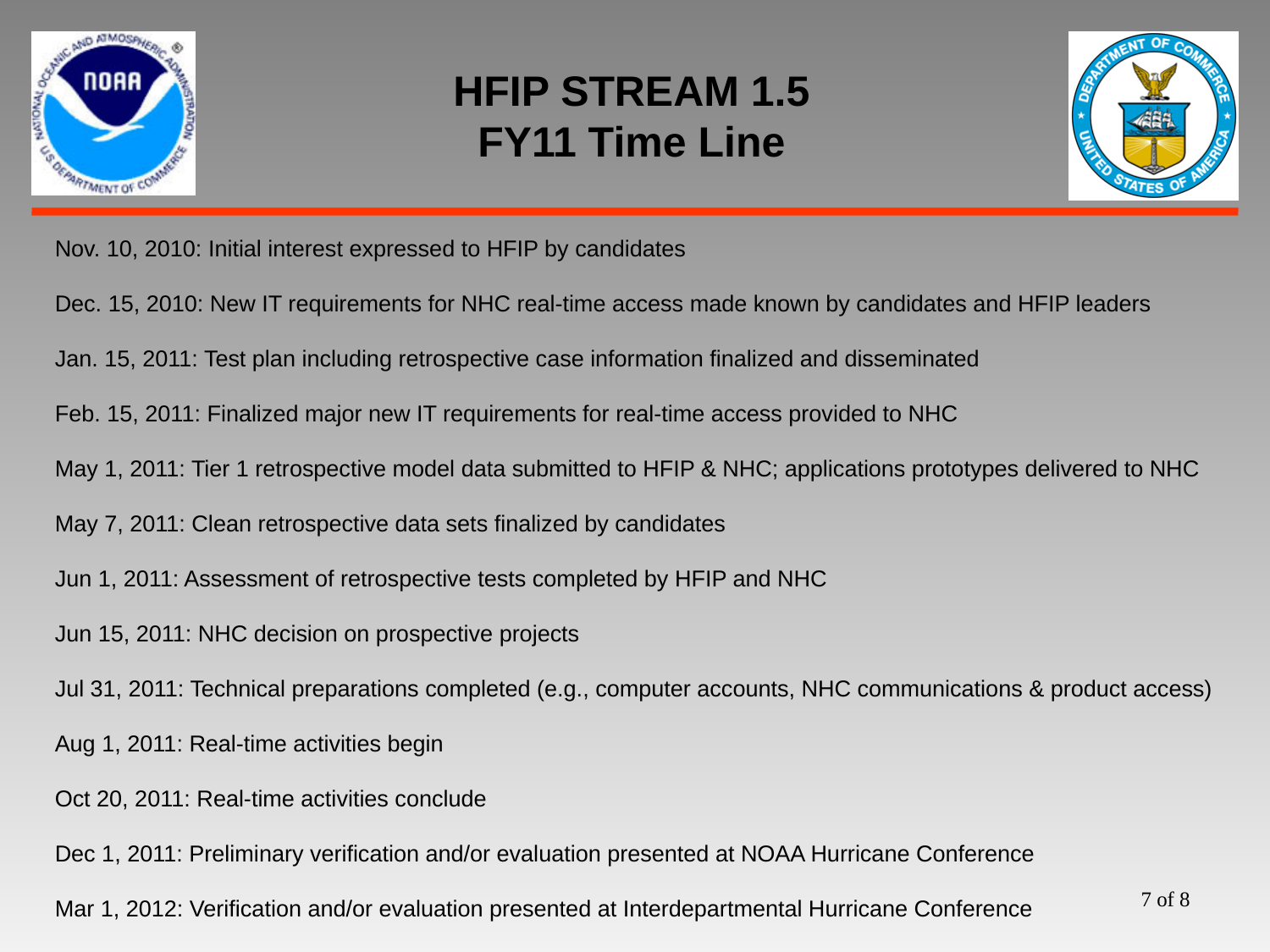

# HFIP STREAM 1.5 FY11 Time Line
Nov. 10, 2010: Initial interest expressed to HFIP by candidates

Dec. 15, 2010: New IT requirements for NHC real-time access made known by candidates and HFIP leaders

Jan. 15, 2011: Test plan including retrospective case information finalized and disseminated

Feb. 15, 2011: Finalized major new IT requirements for real-time access provided to NHC

May 1, 2011: Tier 1 retrospective model data submitted to HFIP & NHC; applications prototypes delivered to NHC

May 7, 2011: Clean retrospective data sets finalized by candidates

Jun 1, 2011: Assessment of retrospective tests completed by HFIP and NHC

Jun 15, 2011: NHC decision on prospective projects

Jul 31, 2011: Technical preparations completed (e.g., computer accounts, NHC communications & product access)

Aug 1, 2011: Real-time activities begin

Oct 20, 2011: Real-time activities conclude

Dec 1, 2011: Preliminary verification and/or evaluation presented at NOAA Hurricane Conference

Mar 1, 2012: Verification and/or evaluation presented at Interdepartmental Hurricane Conference
7 of 8